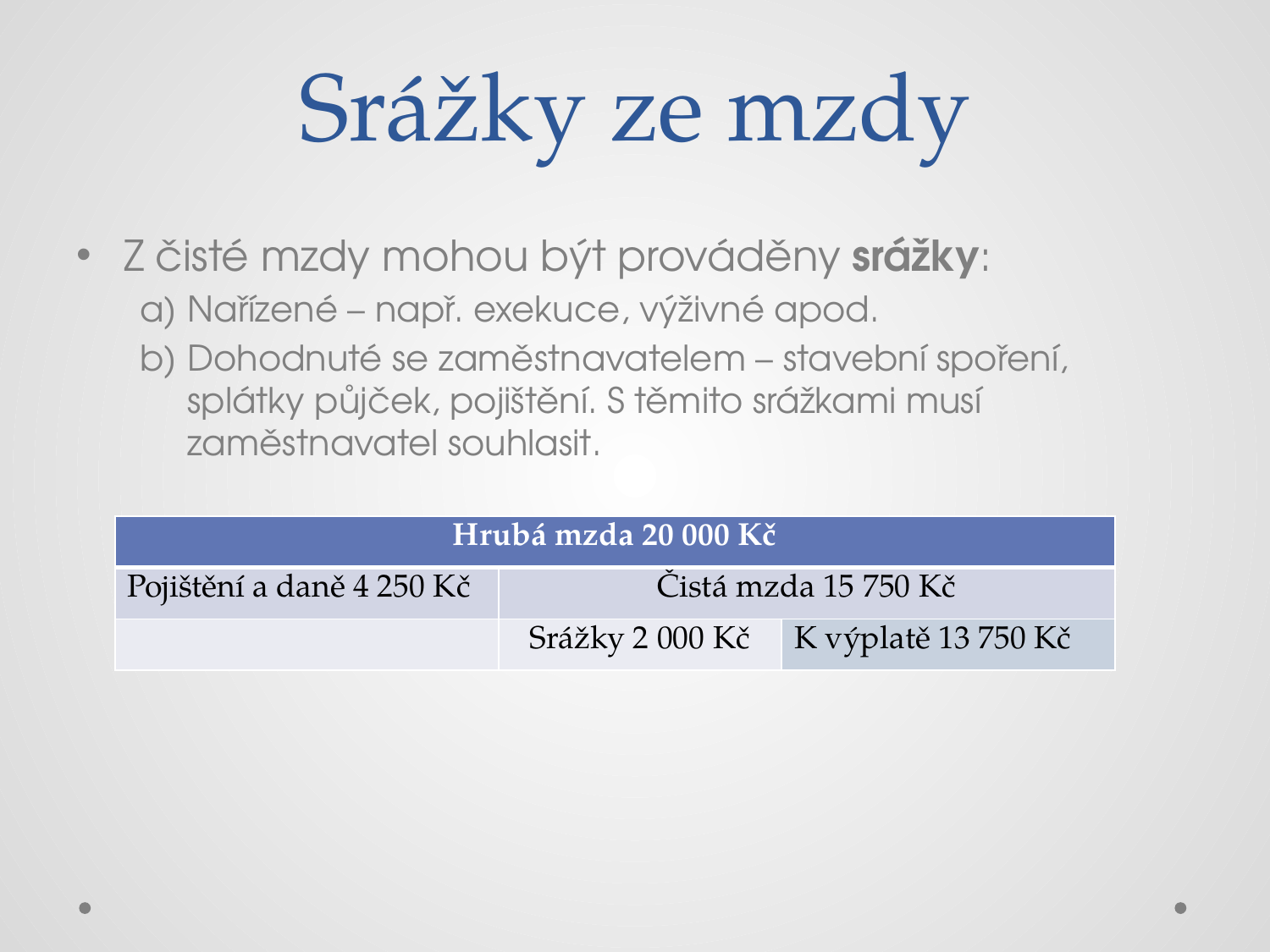

# Srážky ze mzdy
Z čisté mzdy mohou být prováděny srážky:
Nařízené – např. exekuce, výživné apod.
Dohodnuté se zaměstnavatelem – stavební spoření, splátky půjček, pojištění. S těmito srážkami musí zaměstnavatel souhlasit.

| Hrubá mzda 20 000 Kč |  |  |
| --- | --- | --- |
| Pojištění a daně 4 250 Kč | Čistá mzda 15 750 Kč |  |
|  | Srážky 2 000 Kč | K výplatě 13 750 Kč |